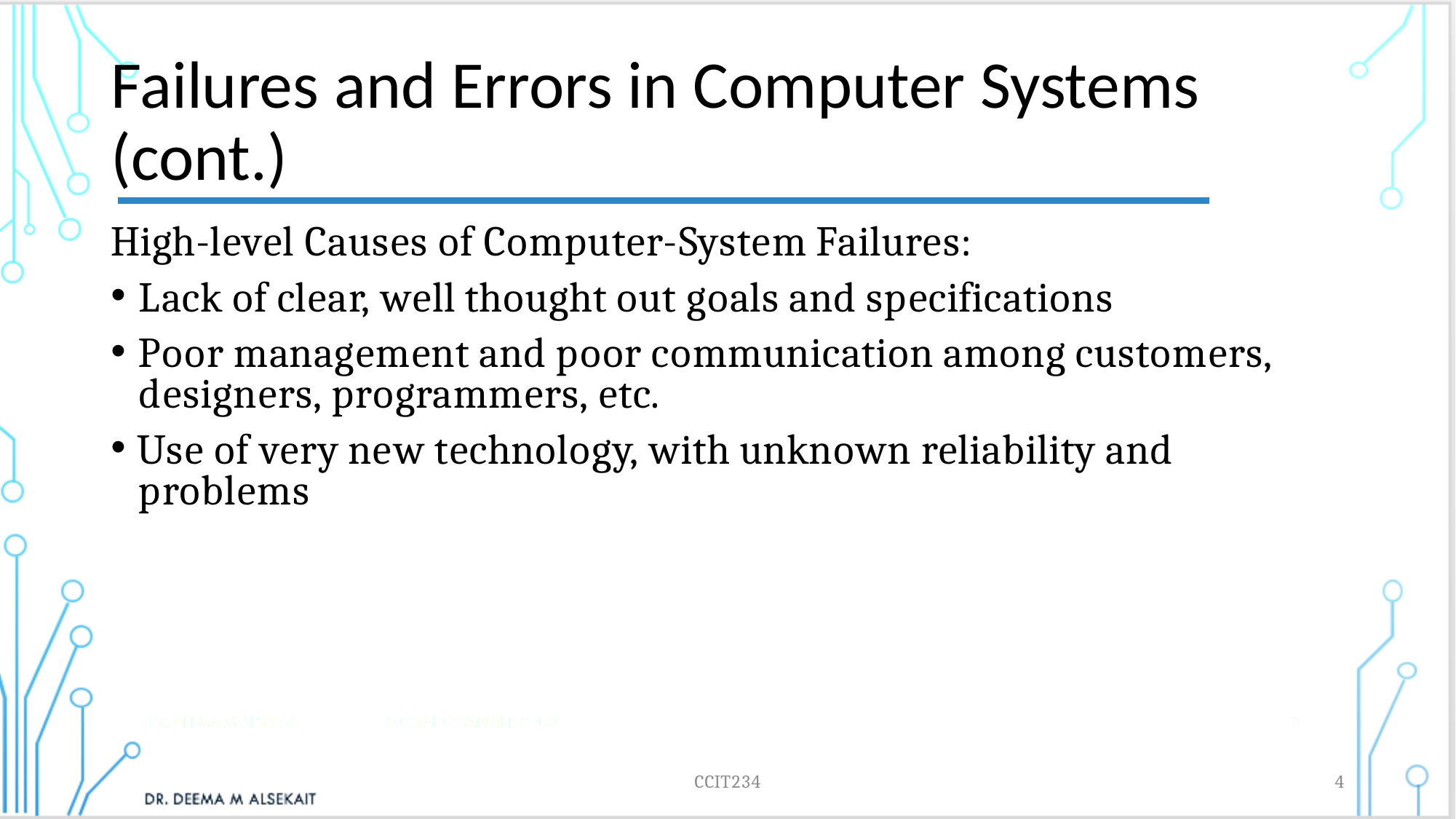

# Failures and Errors in Computer Systems (cont.)
High-level Causes of Computer-System Failures:
Lack of clear, well thought out goals and specifications
Poor management and poor communication among customers, designers, programmers, etc.
Use of very new technology, with unknown reliability and problems

CCIT234
4